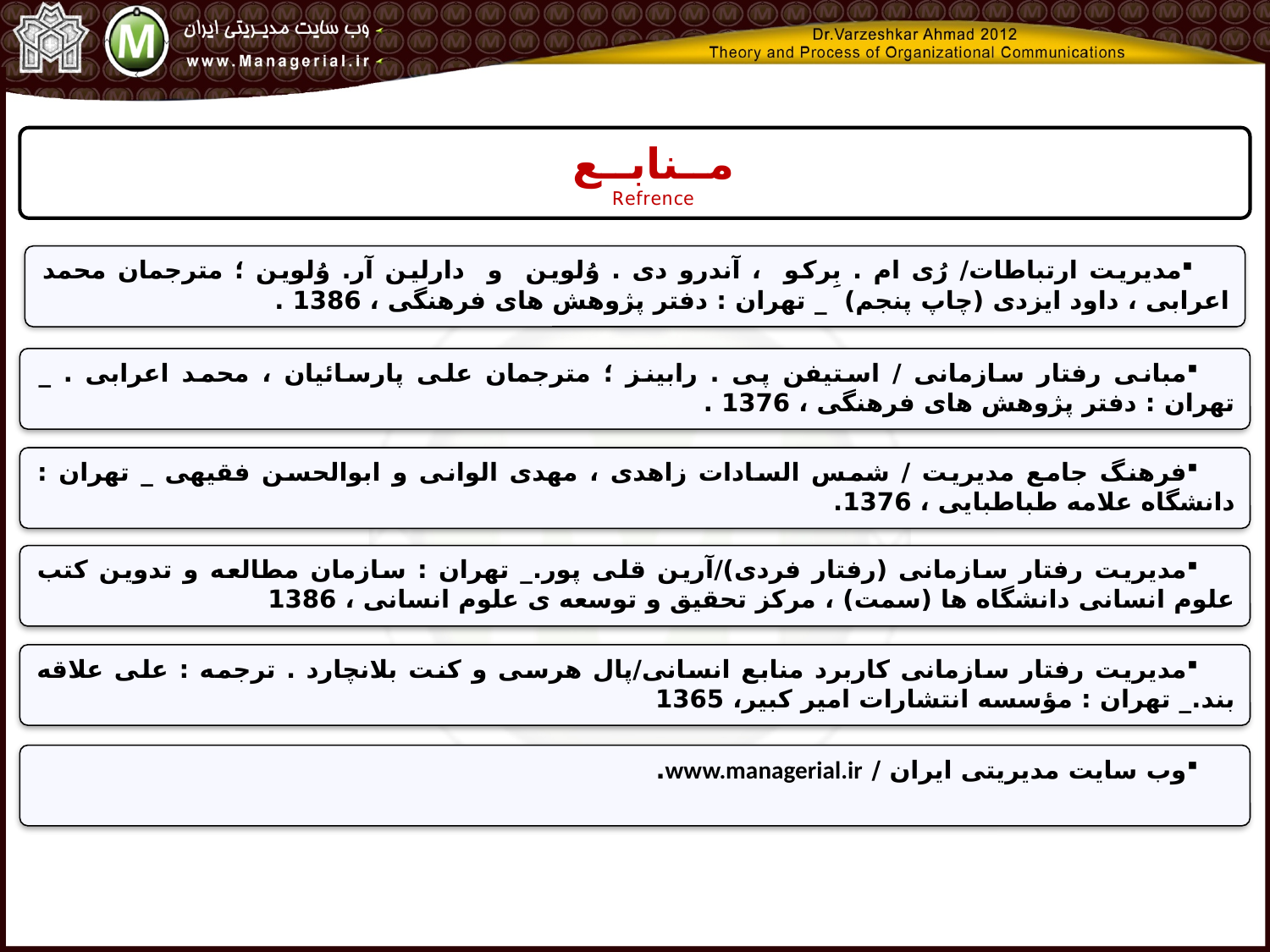

مــنابــع
Refrence
مدیریت ارتباطات/ رُی ام . بِرکو  ، آندرو دی . وُلوین  و  دارلین آر. وُلوین ؛ مترجمان محمد اعرابی ، داود ایزدی (چاپ پنجم)  _ تهران : دفتر پژوهش های فرهنگی ، 1386 .
مبانی رفتار سازمانی / استیفن پی . رابینز ؛ مترجمان علی پارسائیان ، محمد اعرابی . _ تهران : دفتر پژوهش های فرهنگی ، 1376 .
فرهنگ جامع مدیریت / شمس السادات زاهدی ، مهدی الوانی و ابوالحسن فقیهی _ تهران : دانشگاه علامه طباطبایی ، 1376.
مدیریت رفتار سازمانی (رفتار فردی)/آرین قلی پور._ تهران : سازمان مطالعه و تدوین کتب علوم انسانی دانشگاه ها (سمت) ، مرکز تحقیق و توسعه ی علوم انسانی ، 1386
مدیریت رفتار سازمانی کاربرد منابع انسانی/پال هرسی و کنت بلانچارد . ترجمه : علی علاقه بند._ تهران : مؤسسه انتشارات امیر کبیر، 1365
وب سایت مدیریتی ایران / www.managerial.ir.